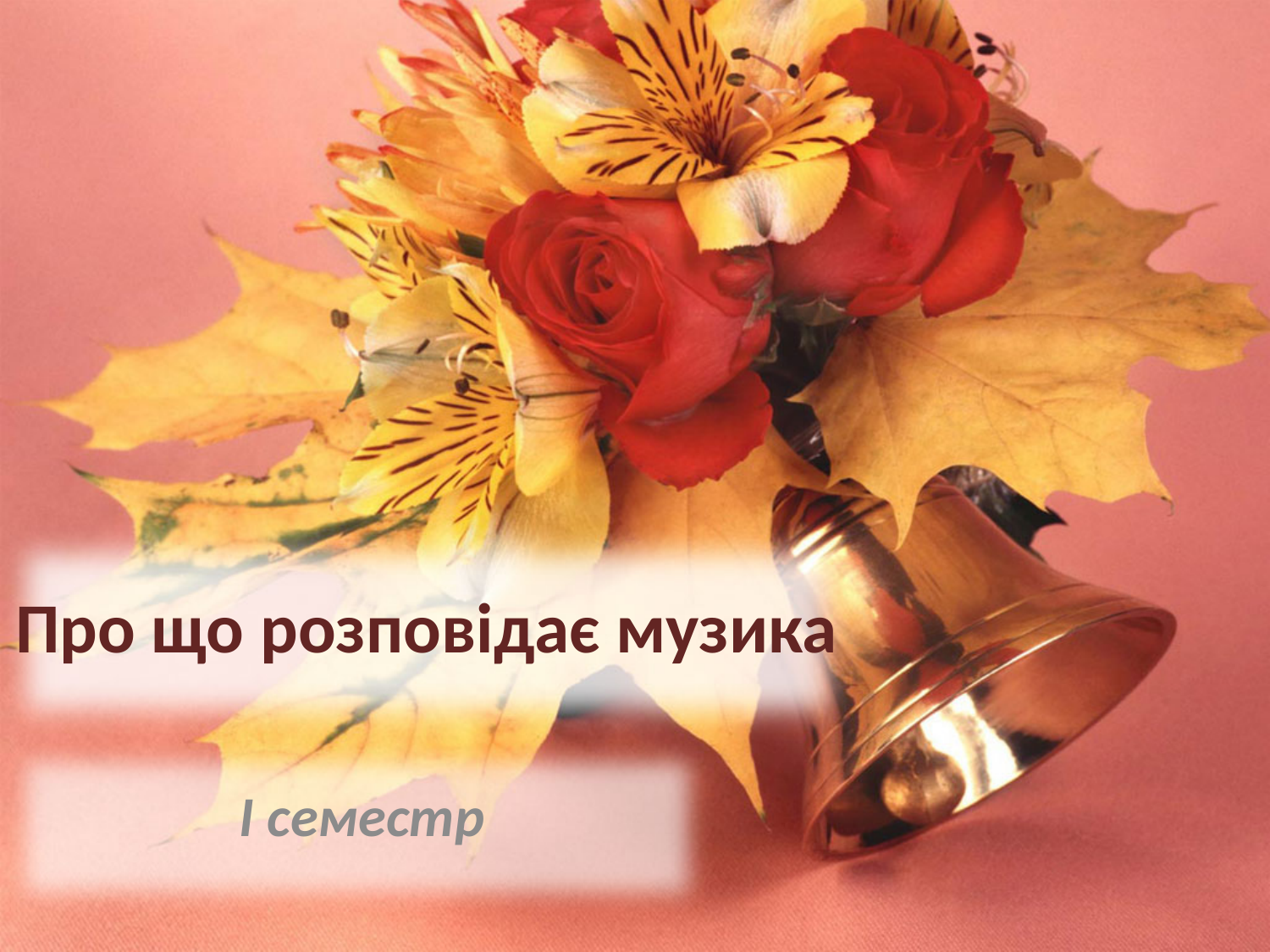

# Про що розповідає музика
 І семестр